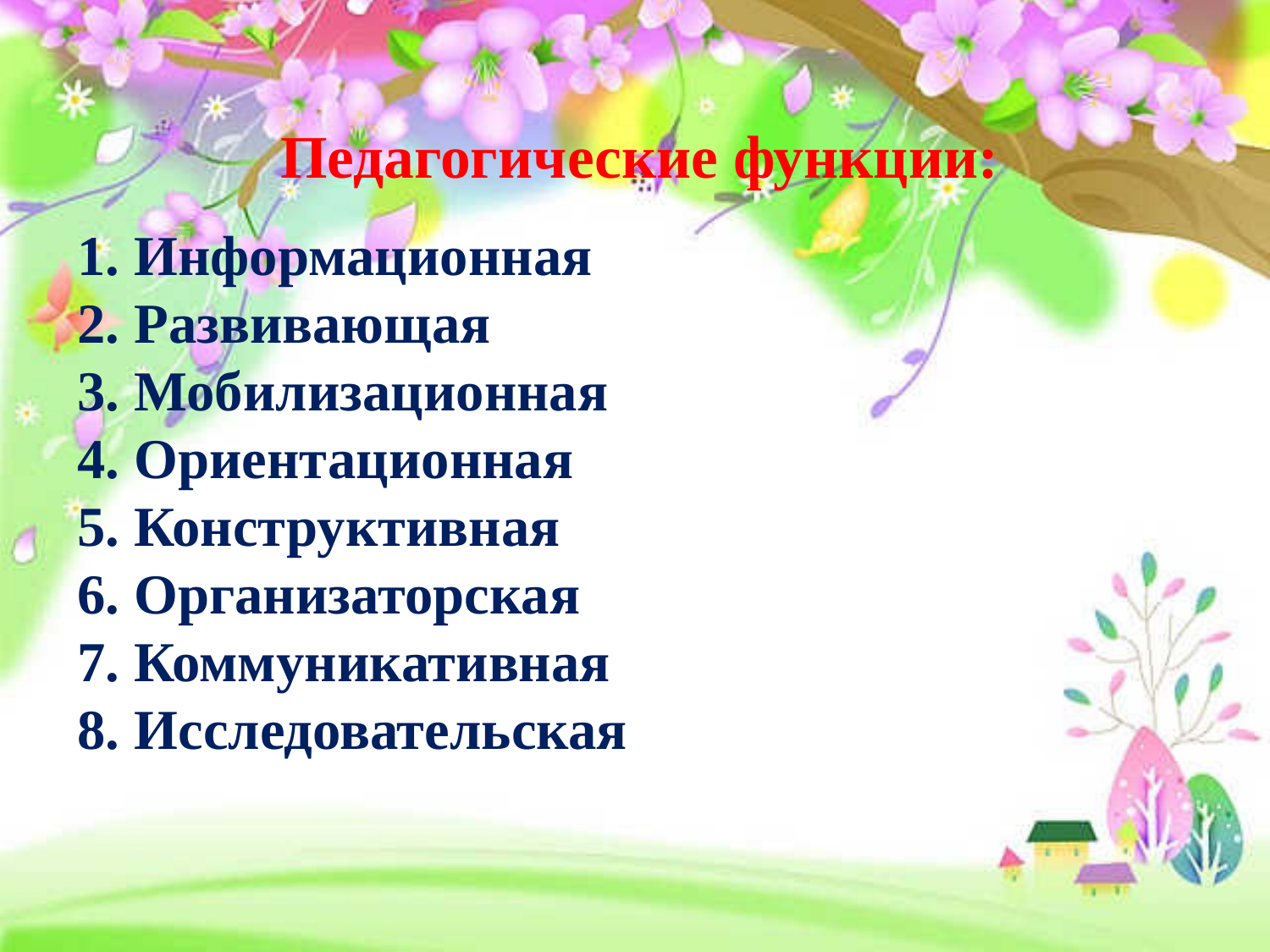

# Педагогические функции:

1. Информационная
2. Развивающая
3. Мобилизационная
4. Ориентационная
5. Конструктивная
6. Организаторская
7. Коммуникативная
8. Исследовательская